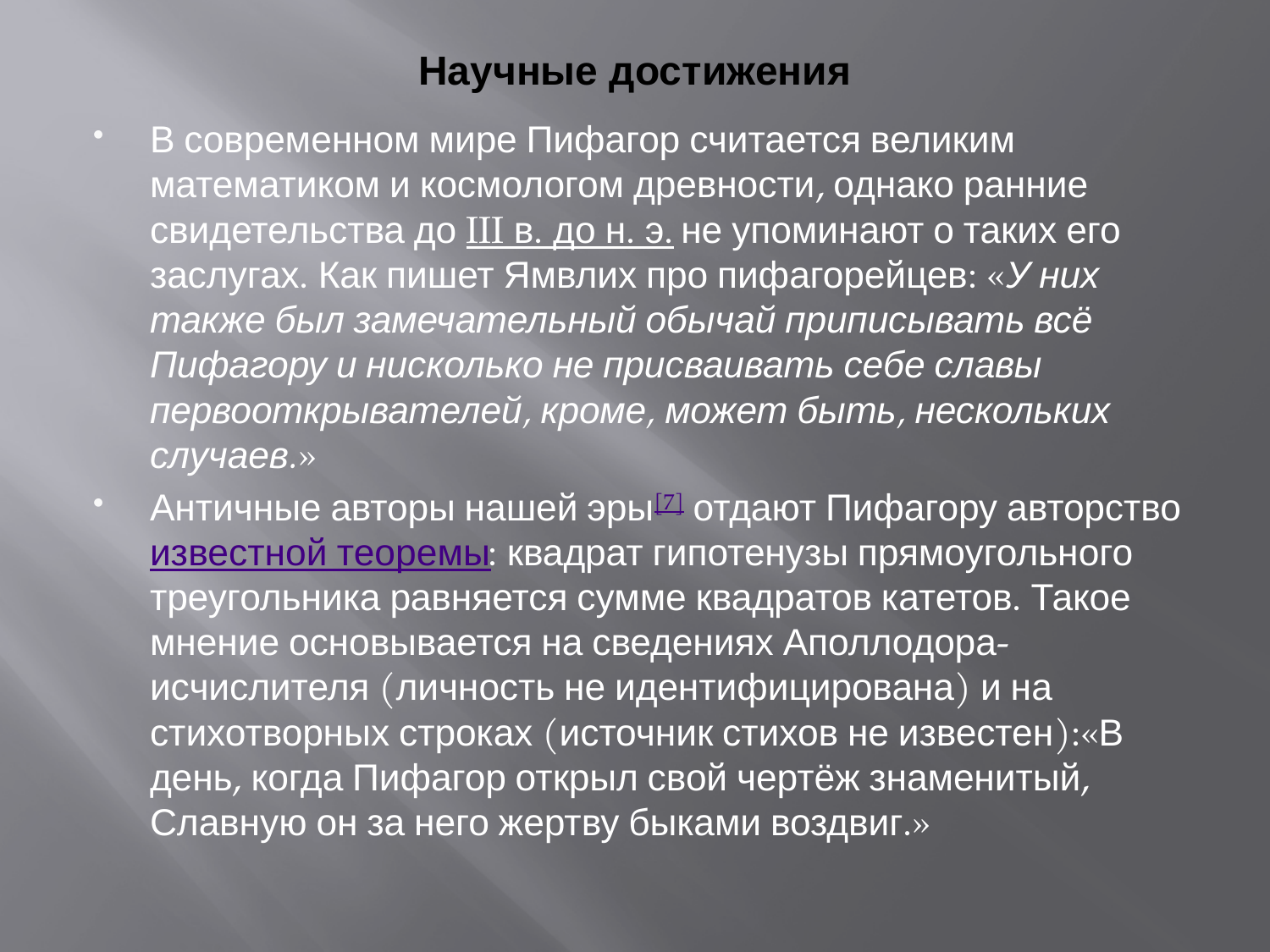

# Научные достижения
В современном мире Пифагор считается великим математиком и космологом древности, однако ранние свидетельства до III в. до н. э. не упоминают о таких его заслугах. Как пишет Ямвлих про пифагорейцев: «У них также был замечательный обычай приписывать всё Пифагору и нисколько не присваивать себе славы первооткрывателей, кроме, может быть, нескольких случаев.»
Античные авторы нашей эры[7] отдают Пифагору авторство известной теоремы: квадрат гипотенузы прямоугольного треугольника равняется сумме квадратов катетов. Такое мнение основывается на сведениях Аполлодора-исчислителя (личность не идентифицирована) и на стихотворных строках (источник стихов не известен):«В день, когда Пифагор открыл свой чертёж знаменитый,
Славную он за него жертву быками воздвиг.»